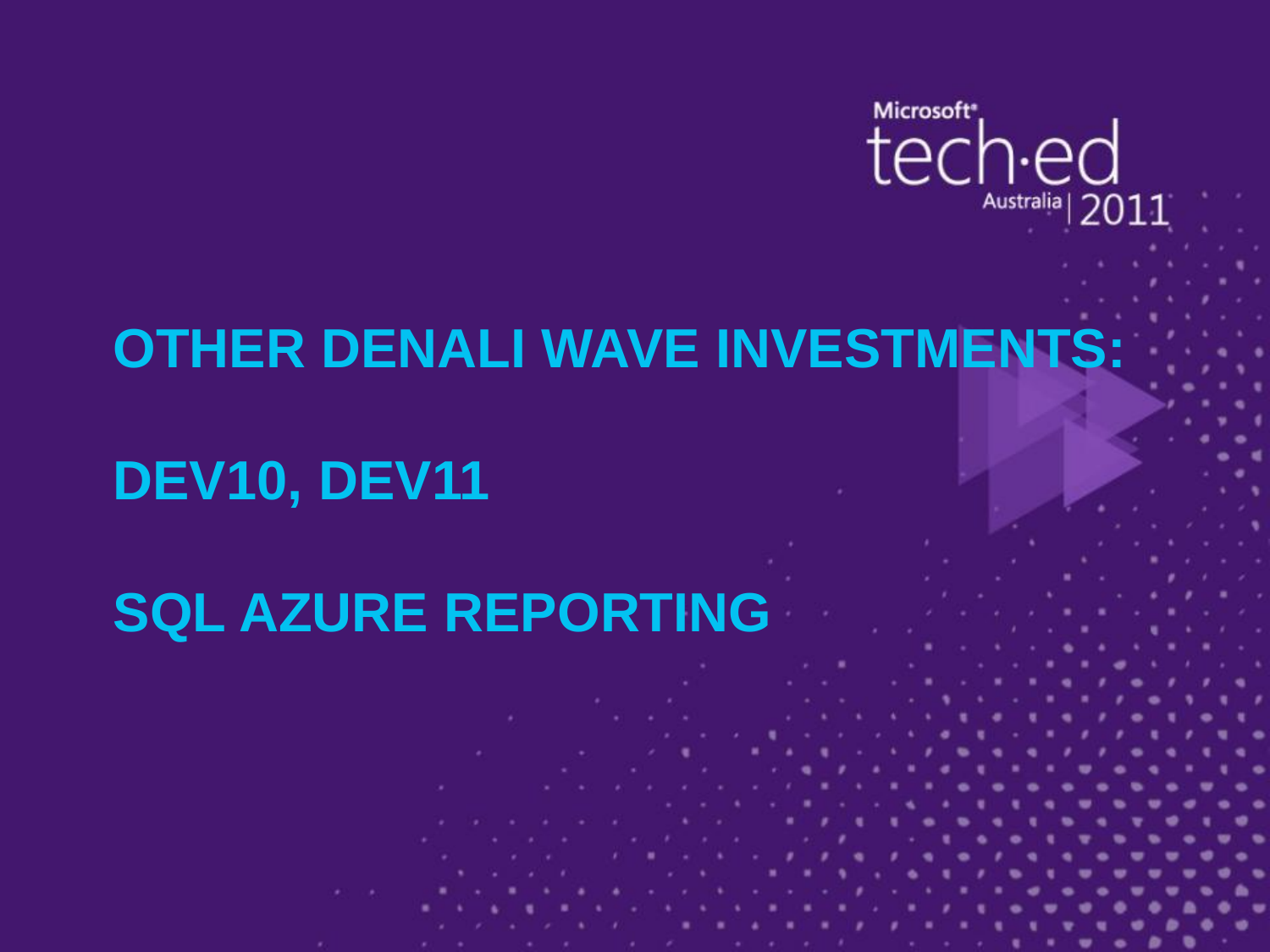

# Other Denali Wave Investments: Dev10, Dev11 SQL Azure Reporting